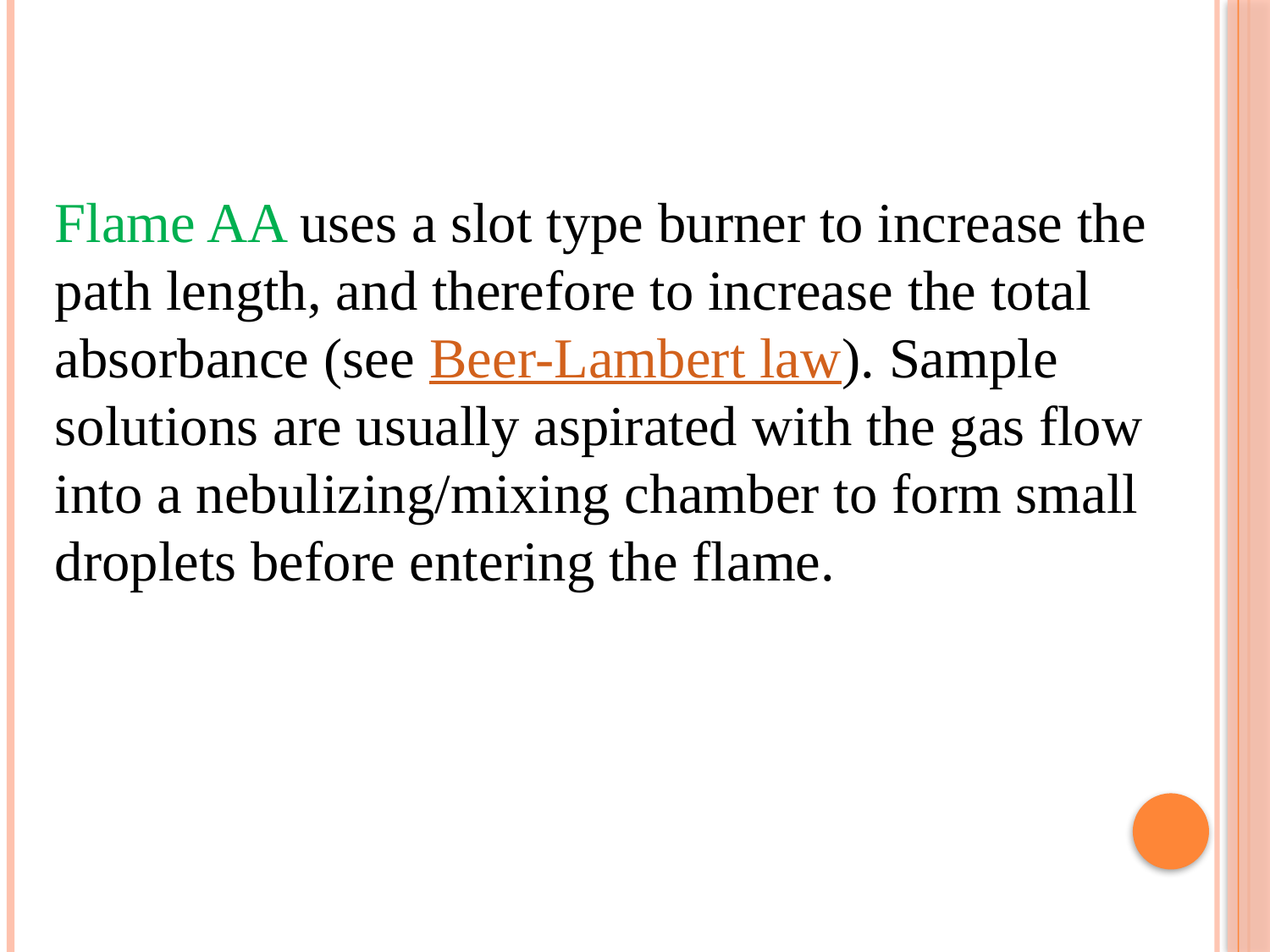

Flame AA uses a slot type burner to increase the path length, and therefore to increase the total absorbance (see Beer-Lambert law). Sample solutions are usually aspirated with the gas flow into a nebulizing/mixing chamber to form small droplets before entering the flame.